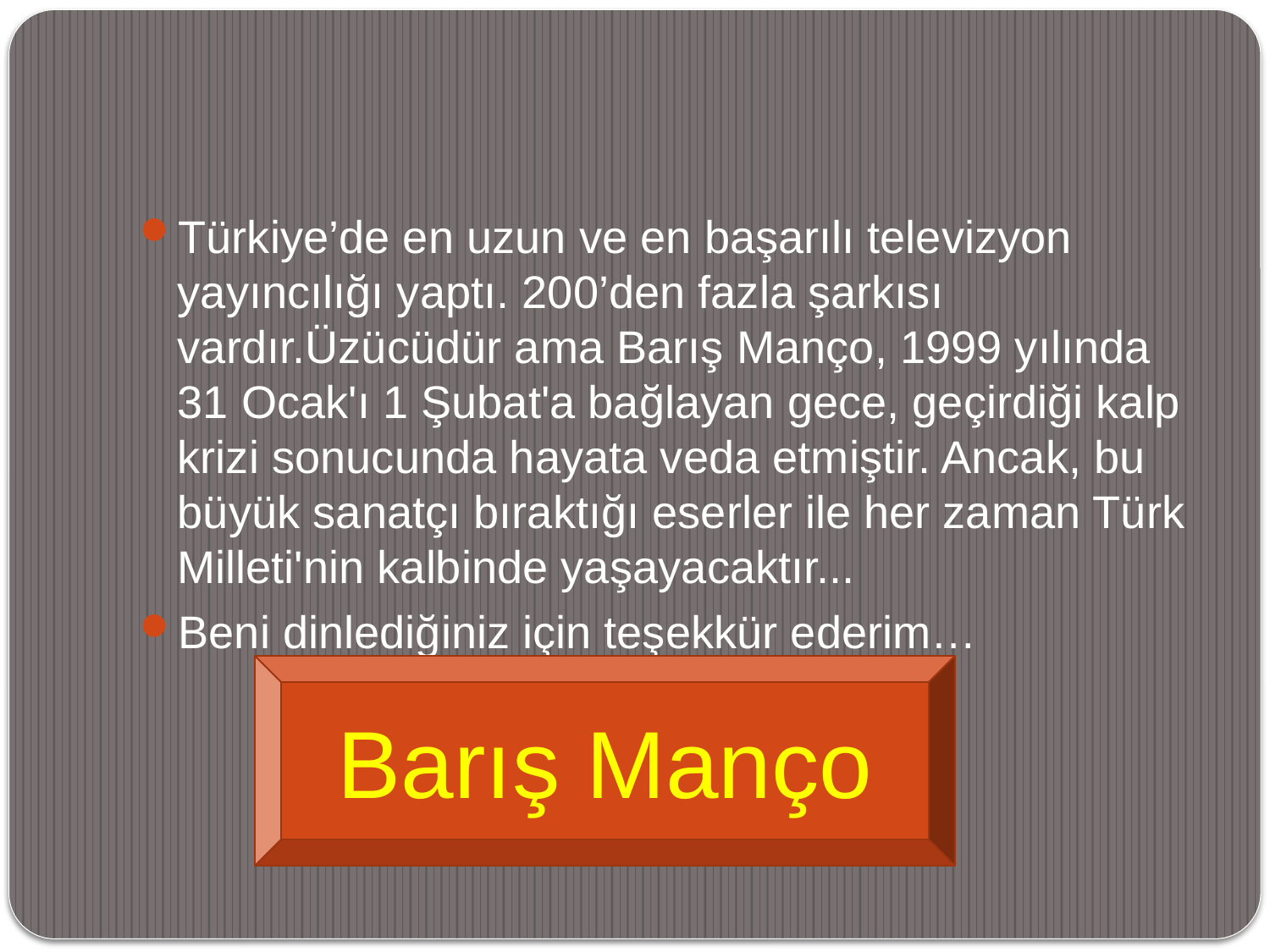

#
Türkiye’de en uzun ve en başarılı televizyon yayıncılığı yaptı. 200’den fazla şarkısı vardır.Üzücüdür ama Barış Manço, 1999 yılında 31 Ocak'ı 1 Şubat'a bağlayan gece, geçirdiği kalp krizi sonucunda hayata veda etmiştir. Ancak, bu büyük sanatçı bıraktığı eserler ile her zaman Türk Milleti'nin kalbinde yaşayacaktır...
Beni dinlediğiniz için teşekkür ederim…
Barış Manço